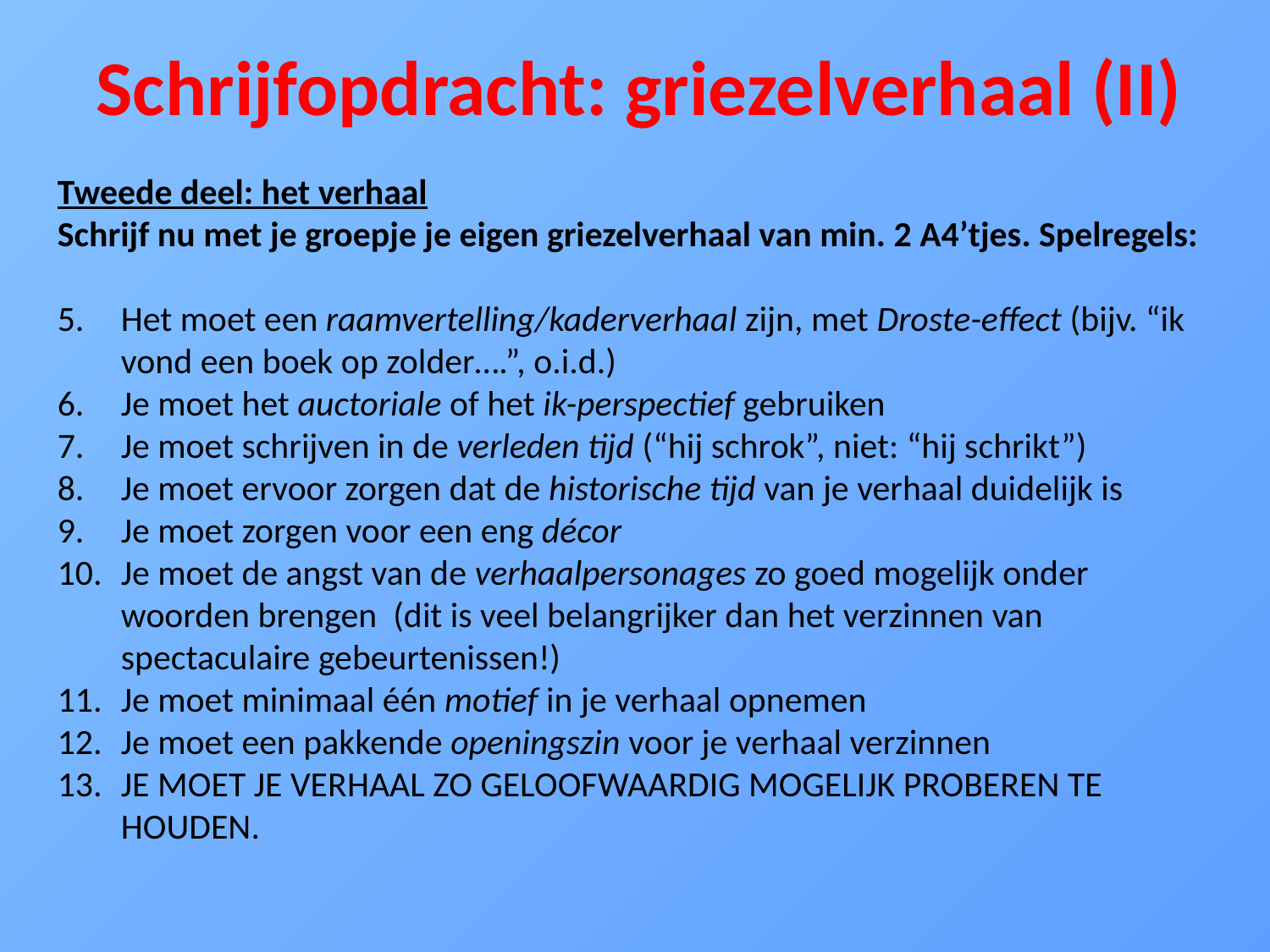

Schrijfopdracht: griezelverhaal (II)

Tweede deel: het verhaal
Schrijf nu met je groepje je eigen griezelverhaal van min. 2 A4’tjes. Spelregels:

Het moet een raamvertelling/kaderverhaal zijn, met Droste-effect (bijv. “ik vond een boek op zolder….”, o.i.d.)
Je moet het auctoriale of het ik-perspectief gebruiken
Je moet schrijven in de verleden tijd (“hij schrok”, niet: “hij schrikt”)
Je moet ervoor zorgen dat de historische tijd van je verhaal duidelijk is
Je moet zorgen voor een eng décor
Je moet de angst van de verhaalpersonages zo goed mogelijk onder woorden brengen  (dit is veel belangrijker dan het verzinnen van spectaculaire gebeurtenissen!)
Je moet minimaal één motief in je verhaal opnemen
Je moet een pakkende openingszin voor je verhaal verzinnen
JE MOET JE VERHAAL ZO GELOOFWAARDIG MOGELIJK PROBEREN TE HOUDEN.